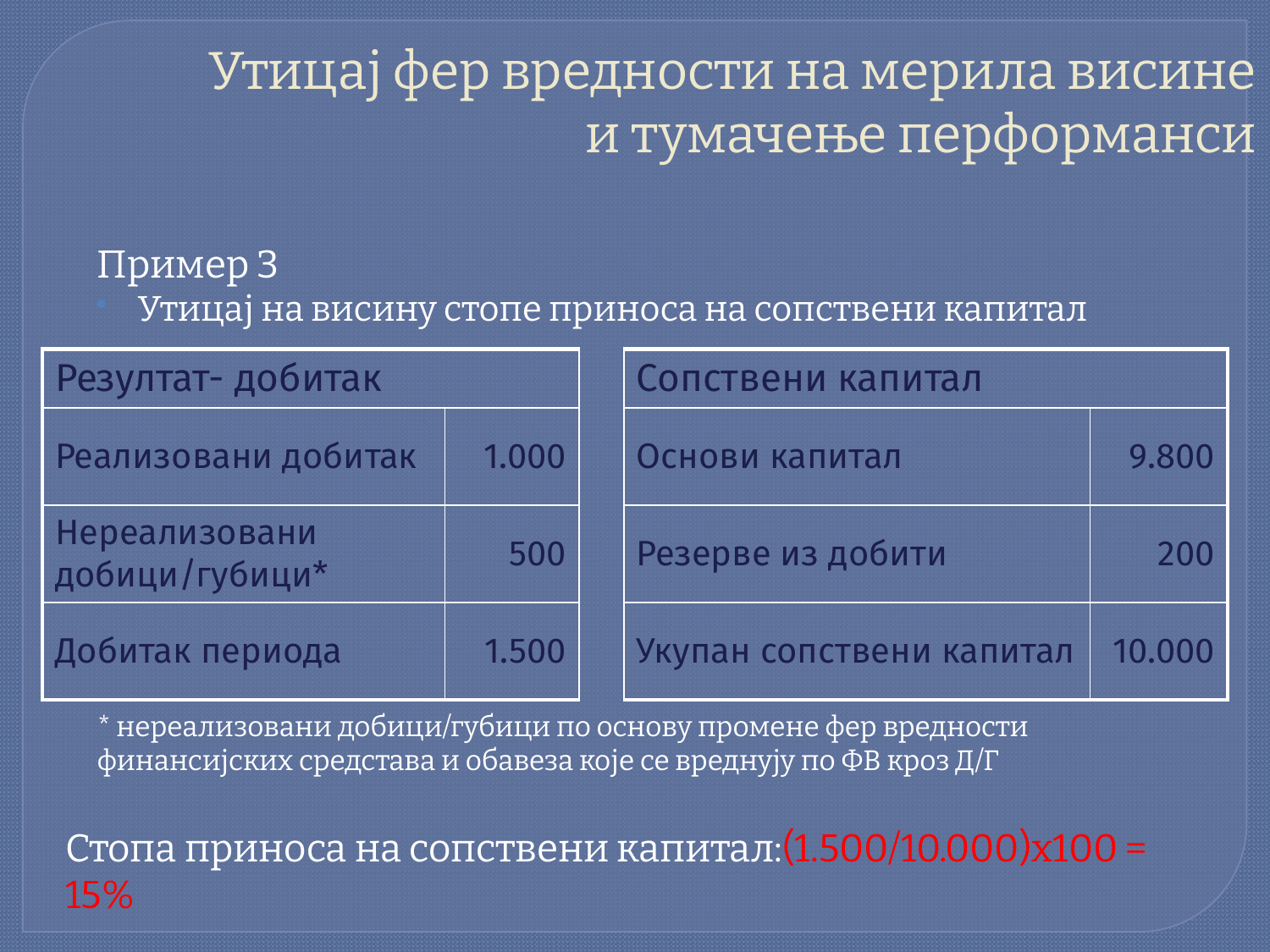

# Утицај фер вредности на мерила висинe и тумачење перформанси
Пример 3
Утицај на висину стопе приноса на сопствени капитал

* нереализовани добици/губици по основу промене фер вредности финансијских средстава и обавеза које се вреднују по ФВ кроз Д/Г

| Резултат- добитак |  |  | Сопствени капитал |  |
| --- | --- | --- | --- | --- |
| Реализовани добитак | 1.000 |  | Основи капитал | 9.800 |
| Нереализовани добици/губици\* | 500 |  | Резерве из добити | 200 |
| Добитак периода | 1.500 |  | Укупан сопствени капитал | 10.000 |

Стопа приноса на сопствени капитал:(1.500/10.000)х100 = 15%